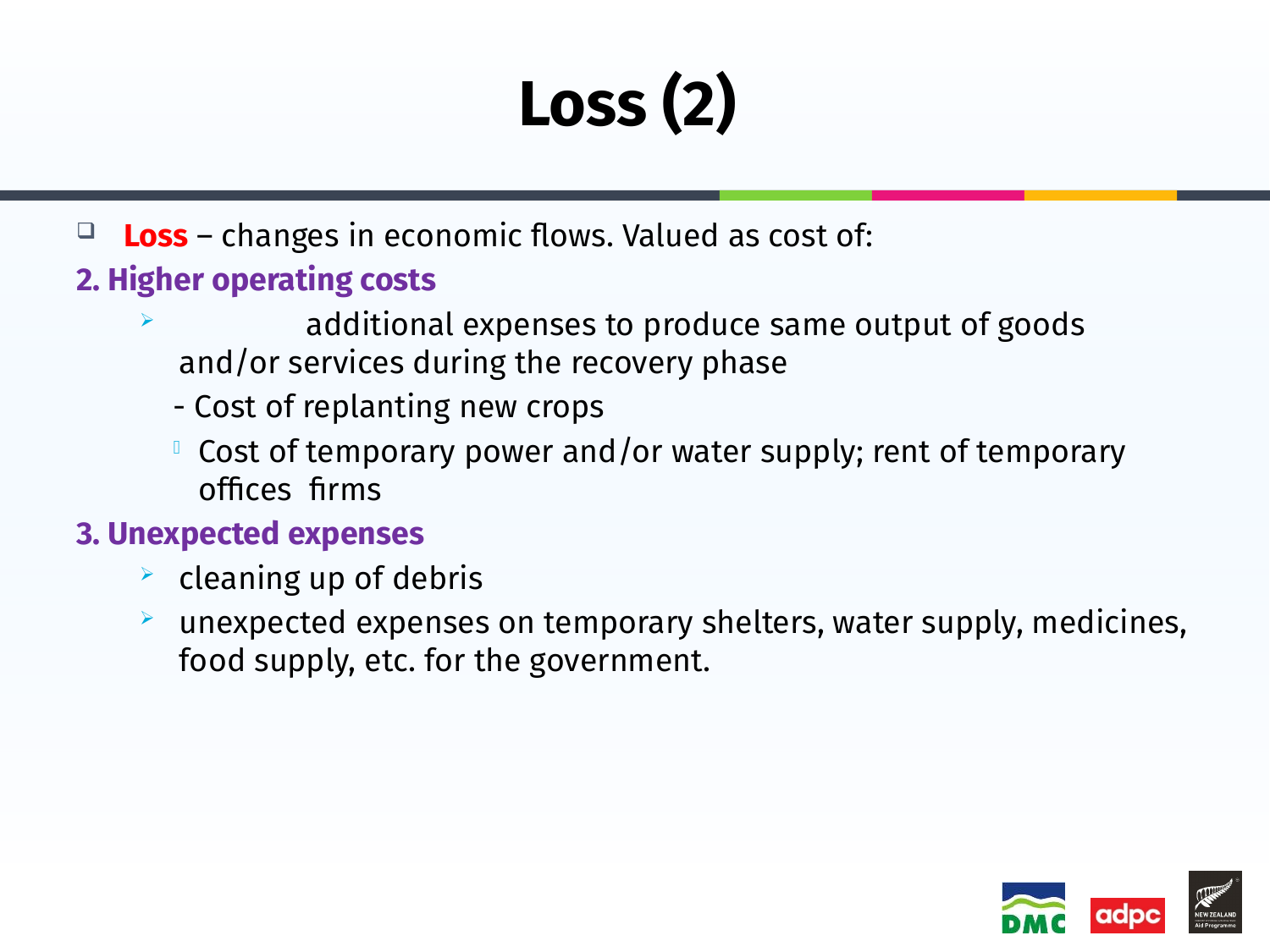

# Loss (2)
Loss – changes in economic flows. Valued as cost of:
2. Higher operating costs
	additional expenses to produce same output of goods and/or services during the recovery phase
- Cost of replanting new crops
Cost of temporary power and/or water supply; rent of temporary offices  firms
3. Unexpected expenses
cleaning up of debris
unexpected expenses on temporary shelters, water supply, medicines, food supply, etc. for the government.